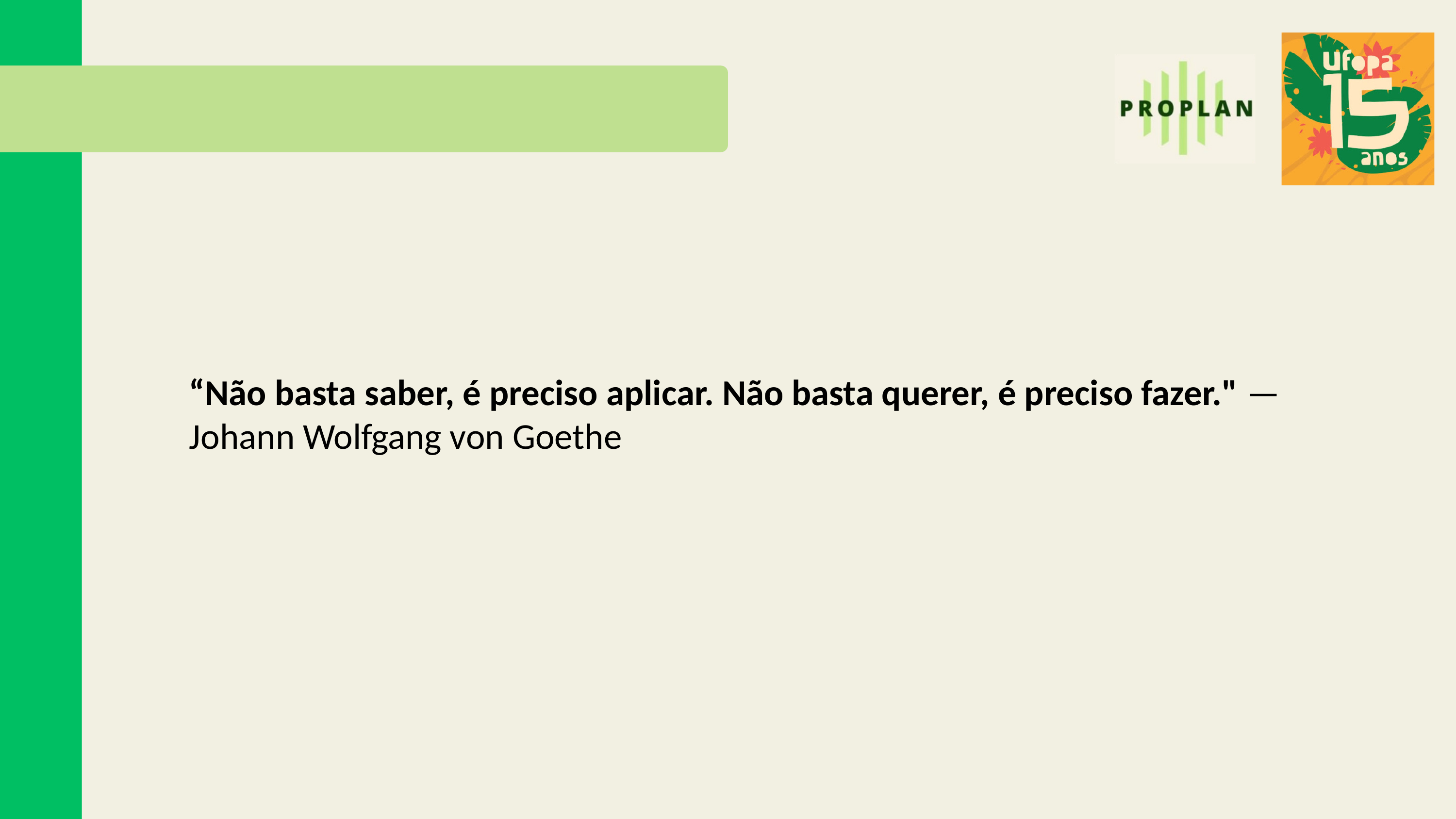

“Não basta saber, é preciso aplicar. Não basta querer, é preciso fazer." — Johann Wolfgang von Goethe